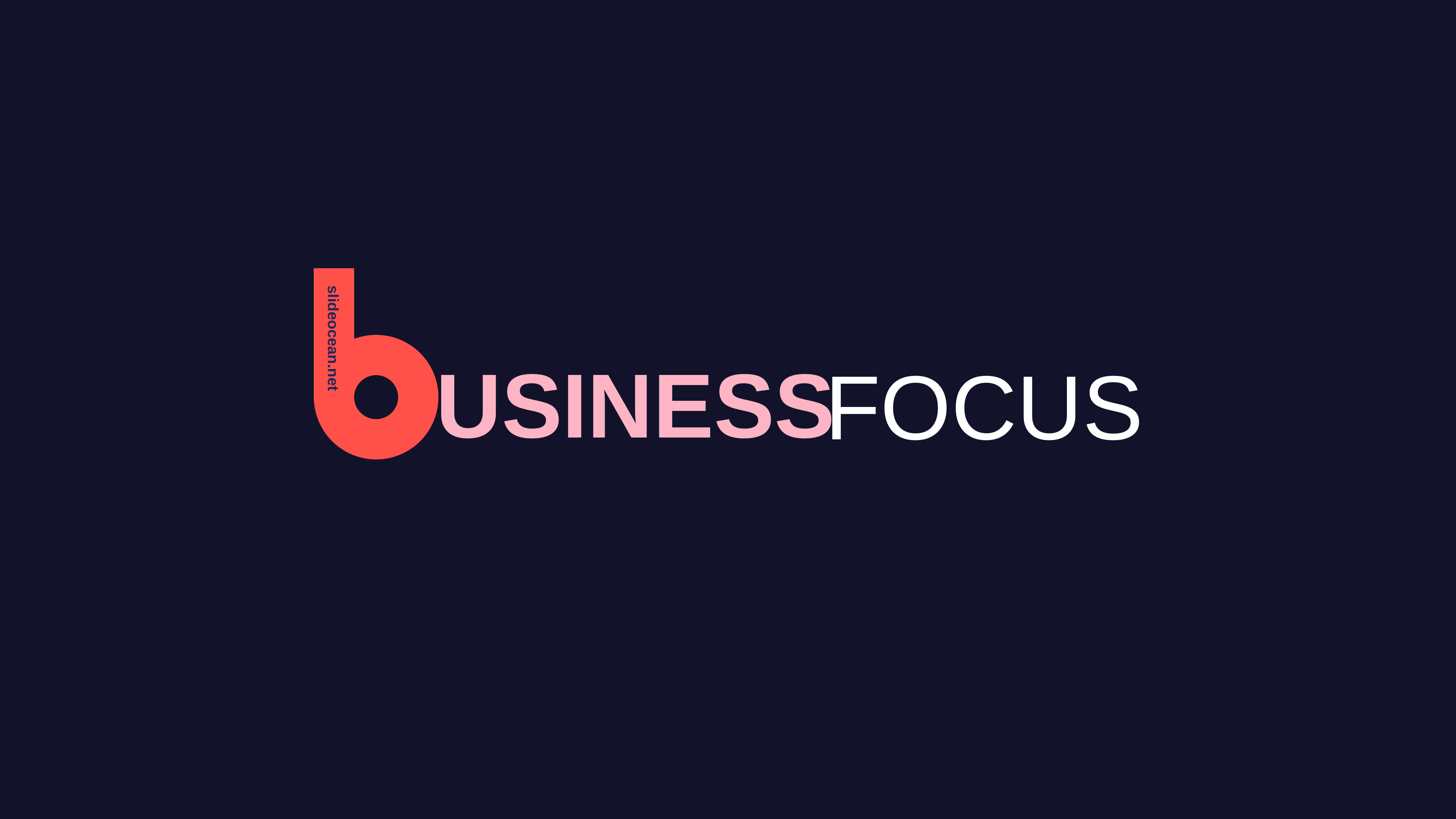

CUSTOMER
Hiểu khách hàng, đáp ứng nhu cầu và tạo giá trị.
INNOVATION
Đổi mới liên tục, phát triển sản phẩm và giải pháp mới.
OPERATIONS

Nâng cao hiệu quả, tinh gọn quy trình và giảm lãng phí.
slideocean.net

USINESS
FOCUS
FINANCE
Quản lý tài chính, kiểm soát chi phí và tối ưu lợi nhuận.
PEOPLE
Phát triển nhân sự, xây dựng văn hoá và khuyến khích hiệu suất.
GROWTH
Mở rộng thị trường, tăng trưởng bền vững và nắm bắt cơ hội.